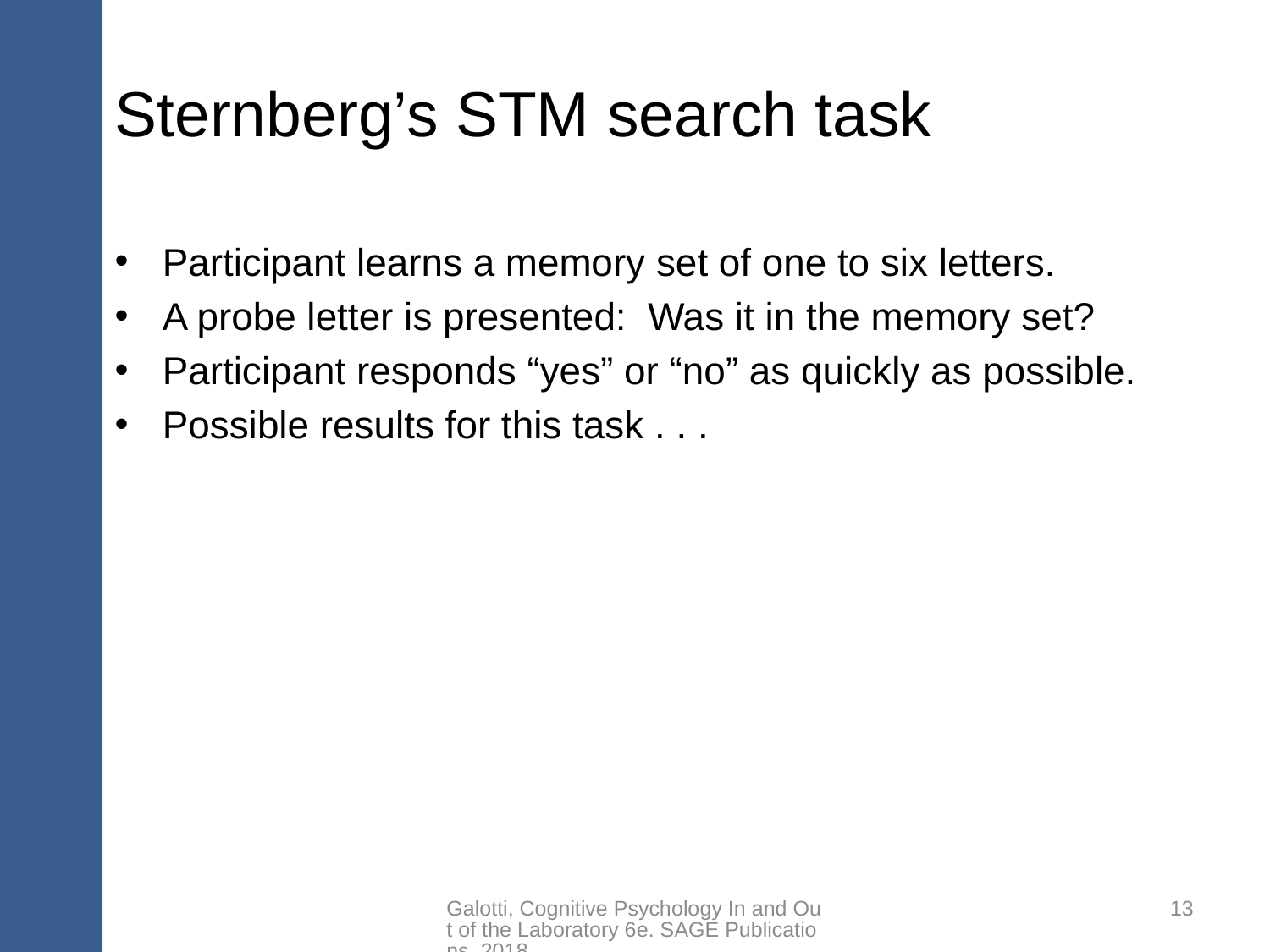

# Sternberg’s STM search task
Participant learns a memory set of one to six letters.
A probe letter is presented:  Was it in the memory set?
Participant responds “yes” or “no” as quickly as possible.
Possible results for this task . . .
Galotti, Cognitive Psychology In and Out of the Laboratory 6e. SAGE Publications, 2018.
13